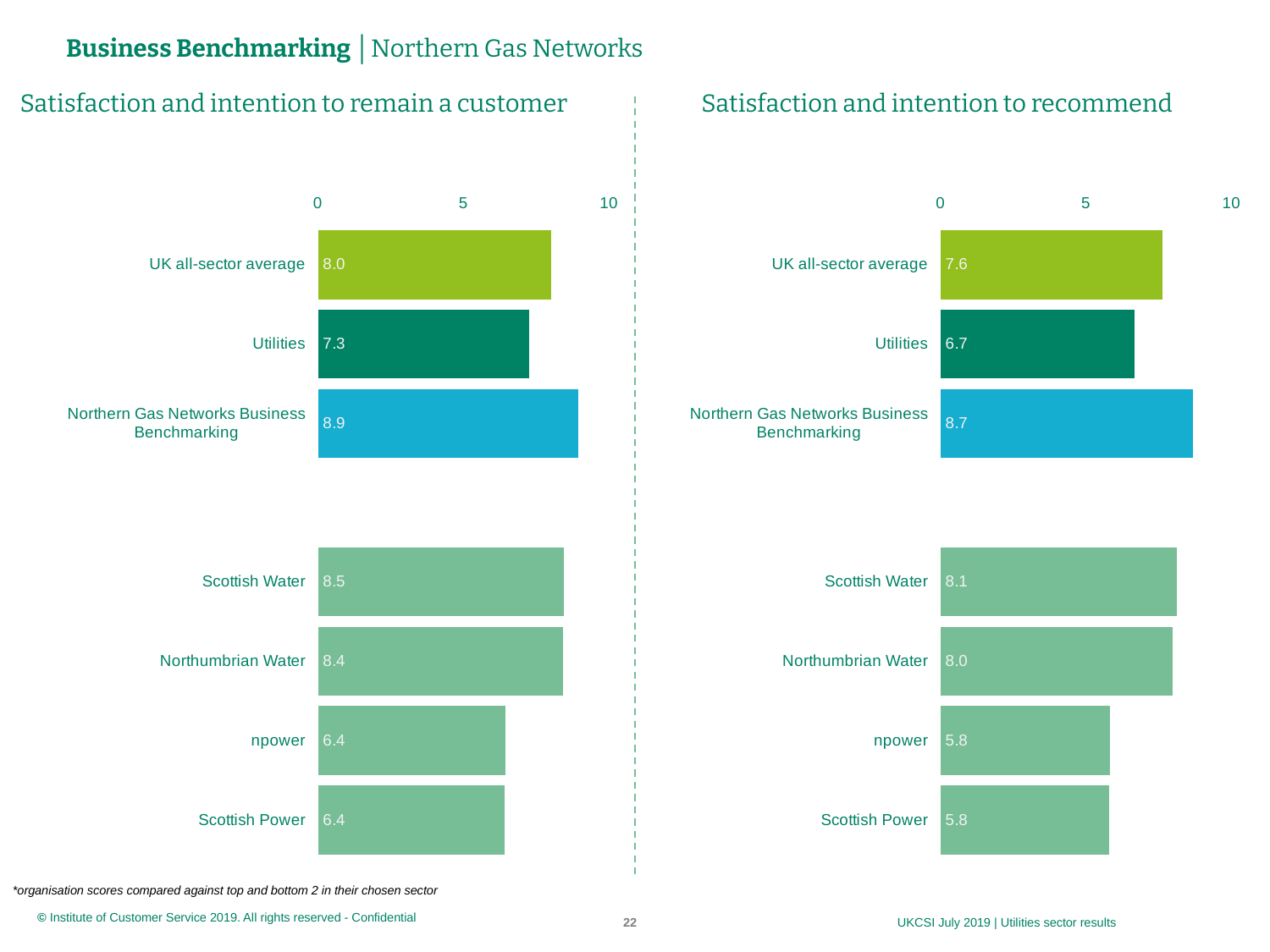

Business Benchmarking │Northern Gas Networks
Satisfaction and intention to recommend
Satisfaction and intention to remain a customer

### Chart

| Category |   |
|---|---|
| Scottish Power | 6.418803418803414 |
| npower | 6.435251798561154 |
| Northumbrian Water | 8.413793103448272 |
| Scottish Water | 8.464285714285712 |
|   | None |
| Northern Gas Networks Business Benchmarking | 8.94186046511628 |
| Utilities | 7.2651075452372895 |
| UK all-sector average | 8.02675264637138 |

### Chart

| Category |   |
|---|---|
| Scottish Power | 5.808571428571428 |
| npower | 5.818840579710139 |
| Northumbrian Water | 7.975903614457833 |
| Scottish Water | 8.130434782608692 |
|   | None |
| Northern Gas Networks Business Benchmarking | 8.677777777777777 |
| Utilities | 6.677221833449966 |
| UK all-sector average | 7.630885520595158 |
*organisation scores compared against top and bottom 2 in their chosen sector

UKCSI July 2019 | Utilities sector results